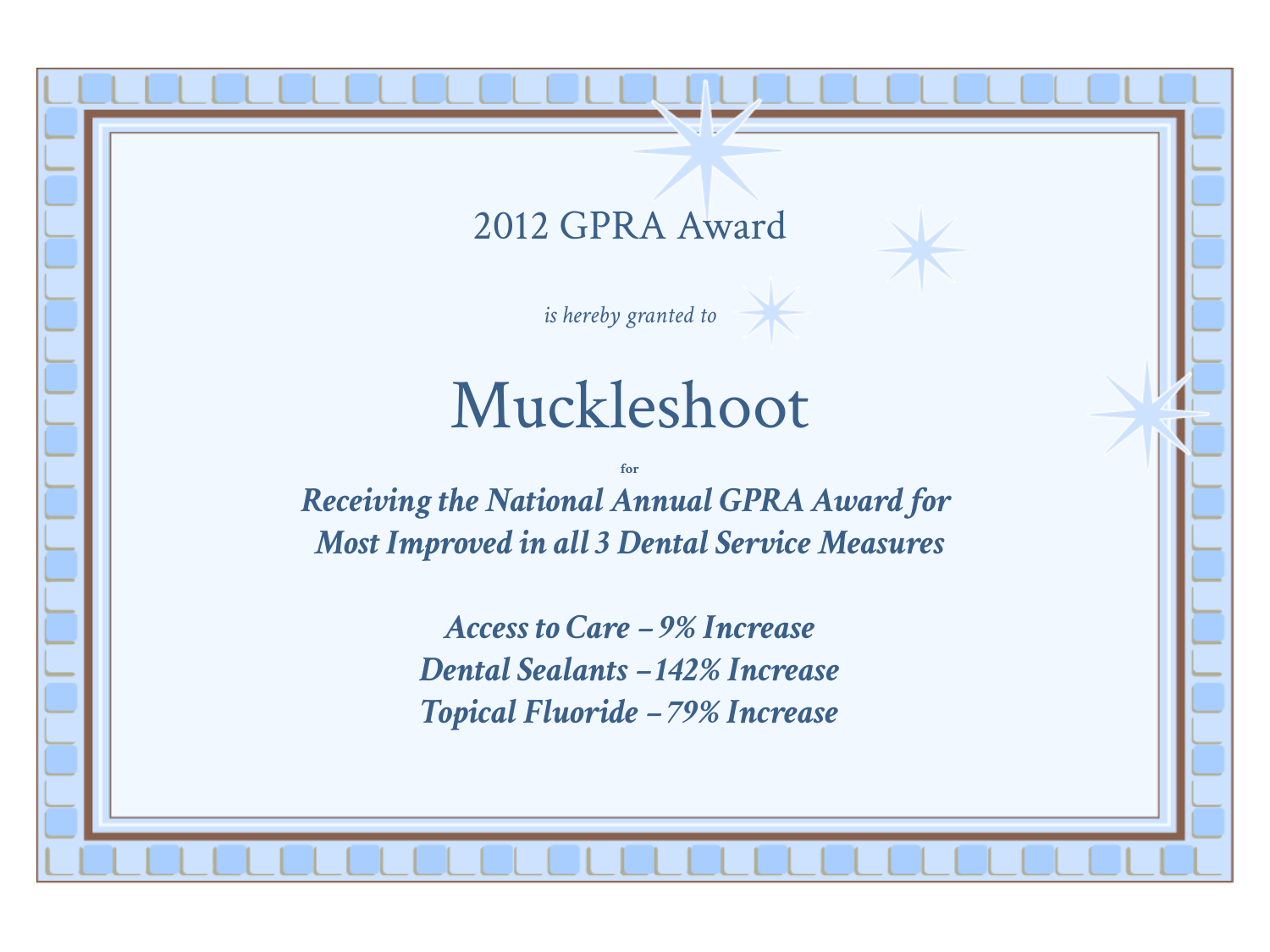

2012 GPRA Award
is hereby granted to
Muckleshoot
for
Receiving the National Annual GPRA Award for
Most Improved in all 3 Dental Service Measures
Access to Care – 9% Increase
Dental Sealants – 142% Increase
Topical Fluoride – 79% Increase